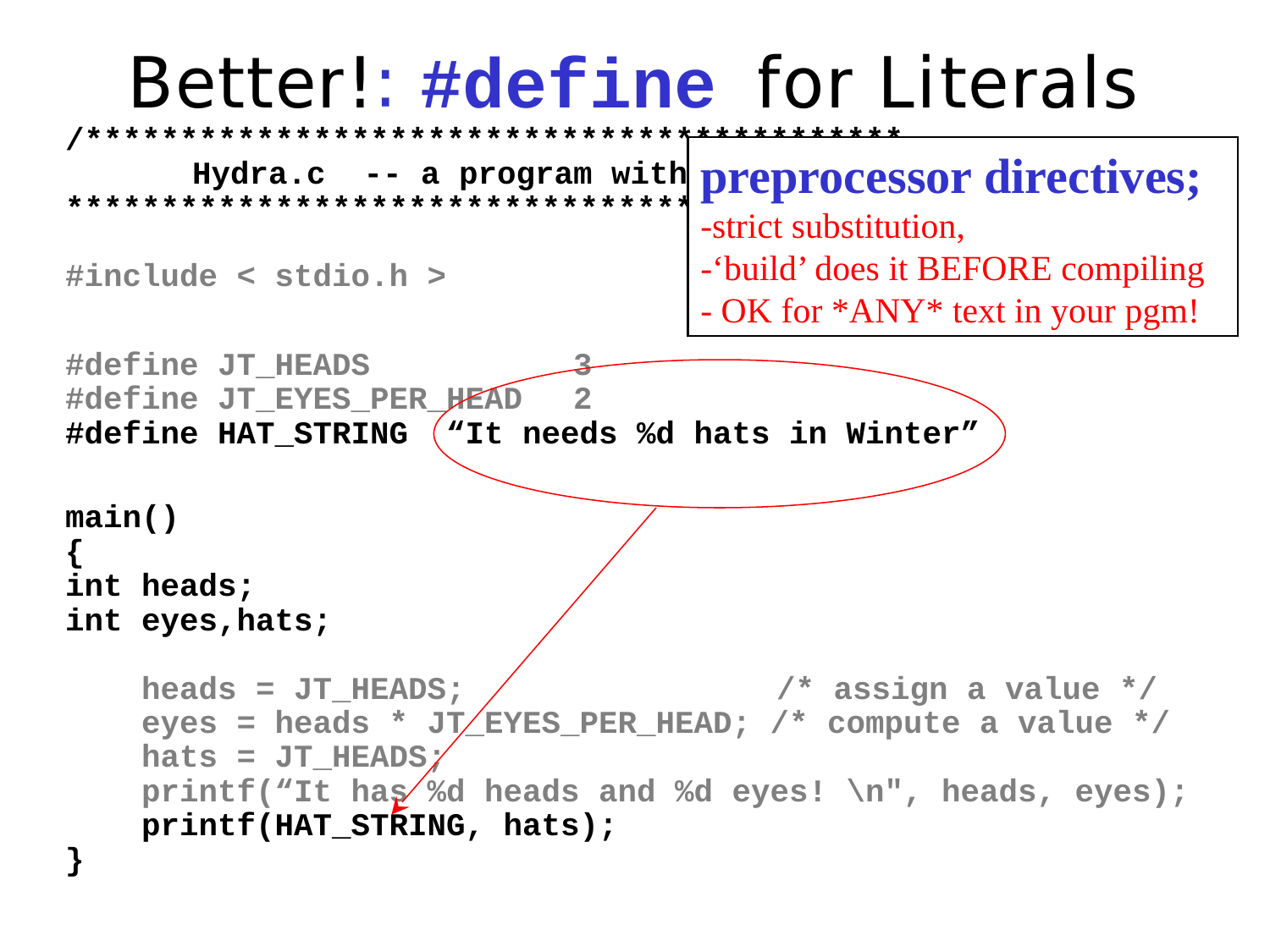

Better!: #define  for Literals
/*******************************************
	Hydra.c  -- a program with variables.
*******************************************/
#include < stdio.h >
#define JT_HEADS 		3
#define JT_EYES_PER_HEAD 	2
#define HAT_STRING	“It needs %d hats in Winter”
main()
{
int heads;
int eyes,hats;
    heads = JT_HEADS;  		    /* assign a value */
    eyes = heads * JT_EYES_PER_HEAD; /* compute a value */
    hats = JT_HEADS;
    printf(“It has %d heads and %d eyes! \n", heads, eyes);
    printf(HAT_STRING, hats);
}
preprocessor directives;
-strict substitution,
-‘build’ does it BEFORE compiling
- OK for *ANY* text in your pgm!